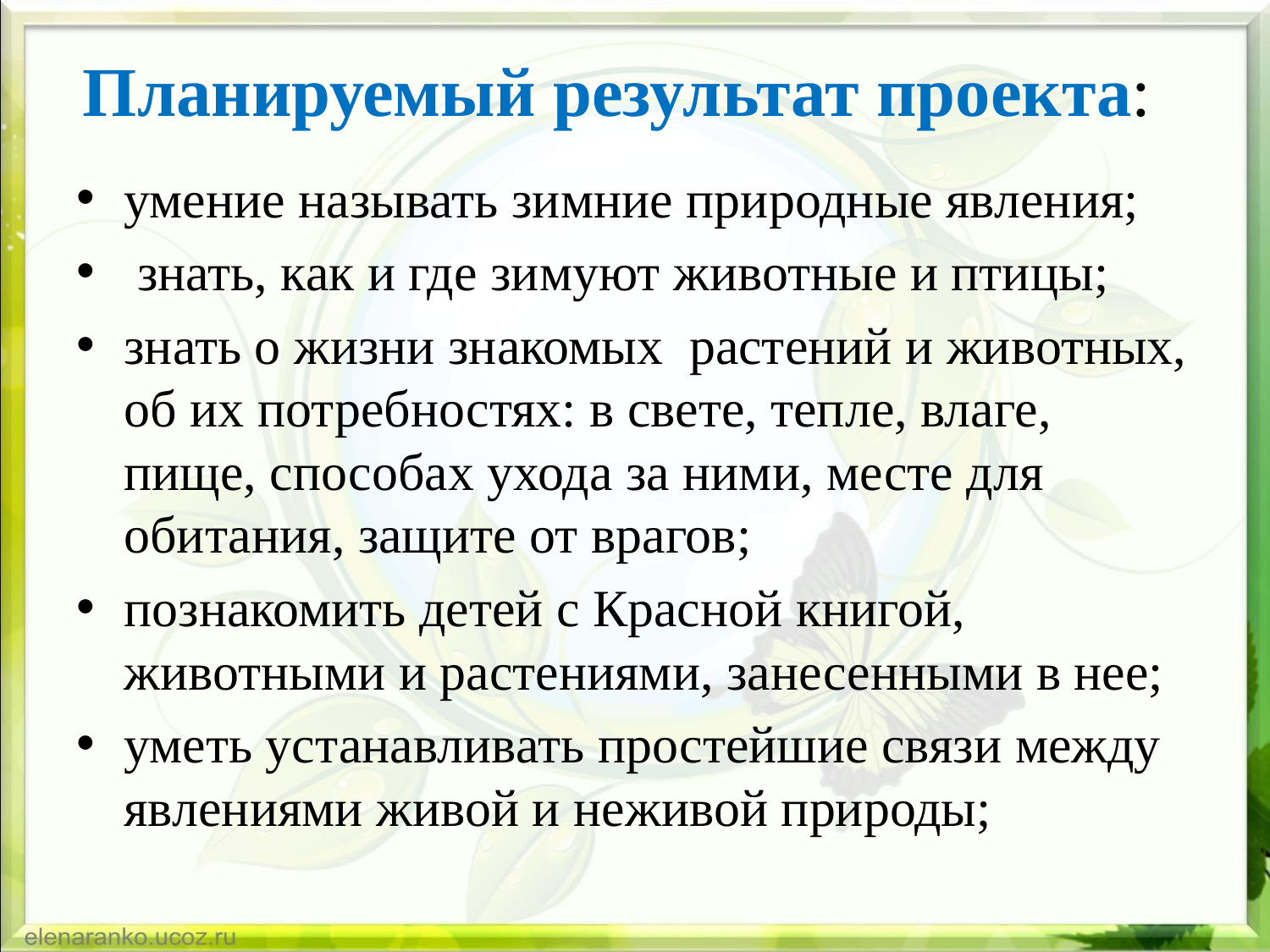

# Планируемый результат проекта:
умение называть зимние природные явления;
 знать, как и где зимуют животные и птицы;
знать о жизни знакомых  растений и животных, об их потребностях: в свете, тепле, влаге, пище, способах ухода за ними, месте для обитания, защите от врагов;
познакомить детей с Красной книгой, животными и растениями, занесенными в нее;
уметь устанавливать простейшие связи между явлениями живой и неживой природы;